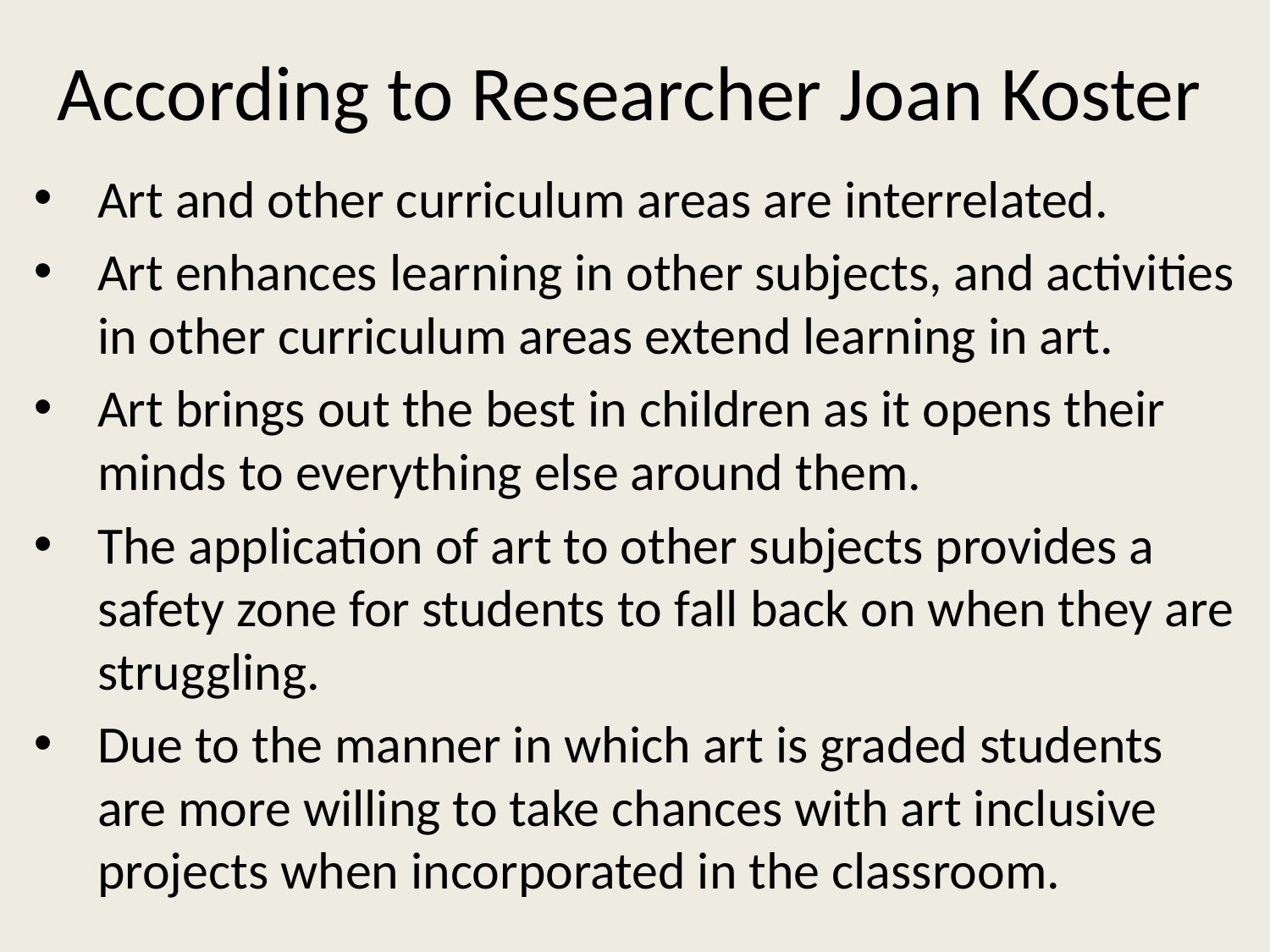

# According to Researcher Joan Koster
Art and other curriculum areas are interrelated.
Art enhances learning in other subjects, and activities in other curriculum areas extend learning in art.
Art brings out the best in children as it opens their minds to everything else around them.
The application of art to other subjects provides a safety zone for students to fall back on when they are struggling.
Due to the manner in which art is graded students are more willing to take chances with art inclusive projects when incorporated in the classroom.